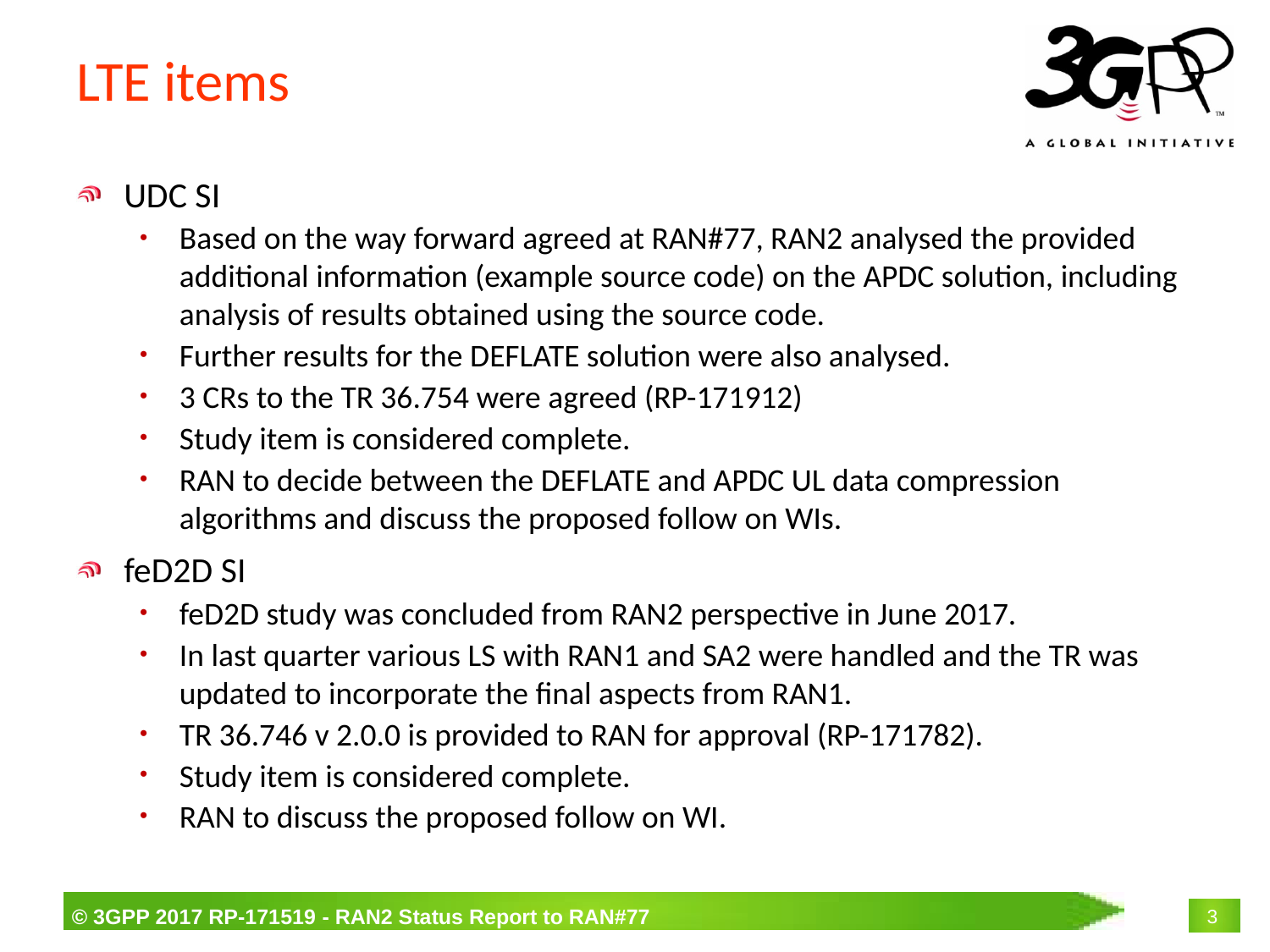

# LTE items
UDC SI
Based on the way forward agreed at RAN#77, RAN2 analysed the provided additional information (example source code) on the APDC solution, including analysis of results obtained using the source code.
Further results for the DEFLATE solution were also analysed.
3 CRs to the TR 36.754 were agreed (RP-171912)
Study item is considered complete.
RAN to decide between the DEFLATE and APDC UL data compression algorithms and discuss the proposed follow on WIs.
feD2D SI
feD2D study was concluded from RAN2 perspective in June 2017.
In last quarter various LS with RAN1 and SA2 were handled and the TR was updated to incorporate the final aspects from RAN1.
TR 36.746 v 2.0.0 is provided to RAN for approval (RP-171782).
Study item is considered complete.
RAN to discuss the proposed follow on WI.